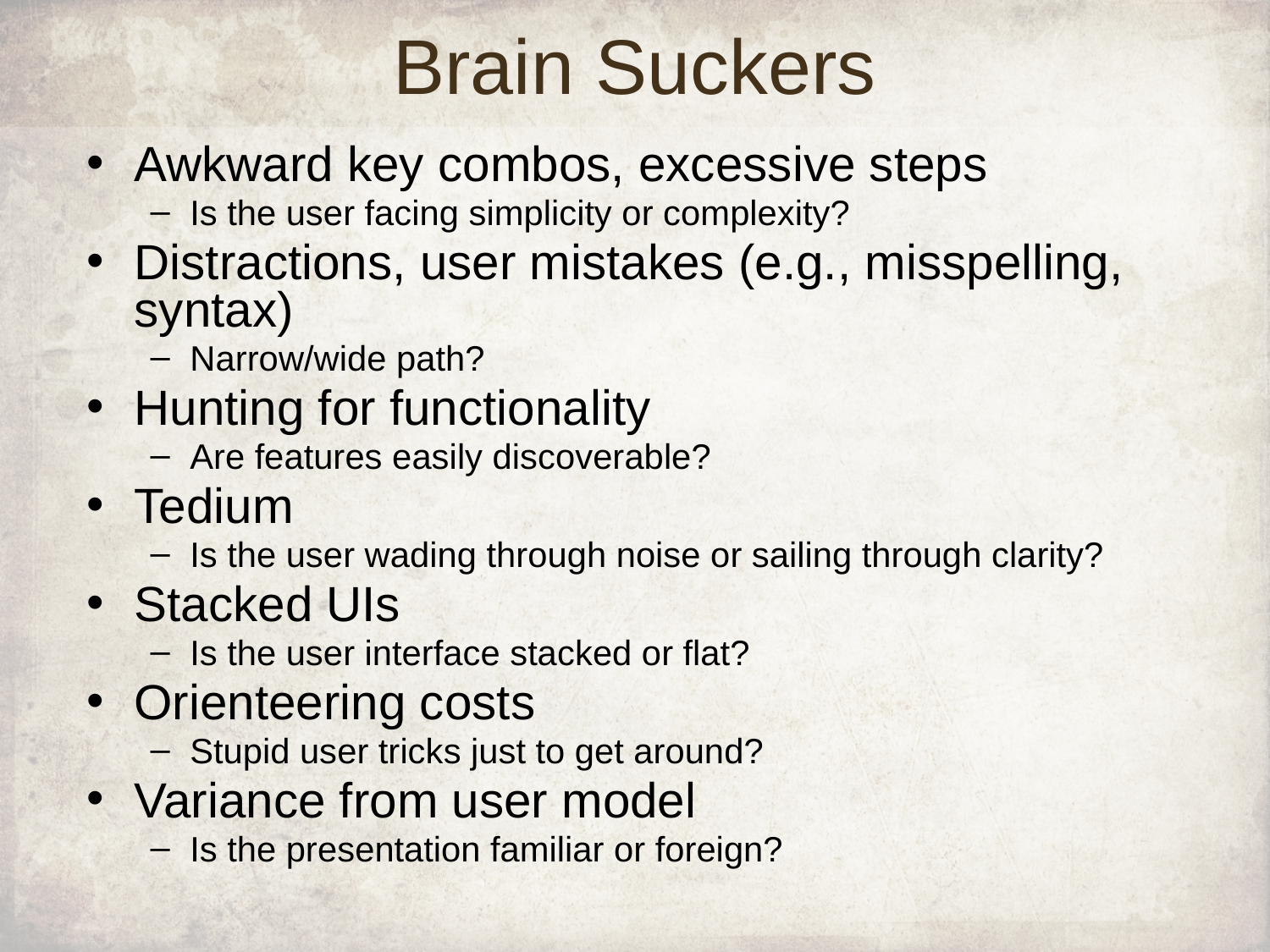

# Brain Suckers
Awkward key combos, excessive steps
Is the user facing simplicity or complexity?
Distractions, user mistakes (e.g., misspelling, syntax)
Narrow/wide path?
Hunting for functionality
Are features easily discoverable?
Tedium
Is the user wading through noise or sailing through clarity?
Stacked UIs
Is the user interface stacked or flat?
Orienteering costs
Stupid user tricks just to get around?
Variance from user model
Is the presentation familiar or foreign?